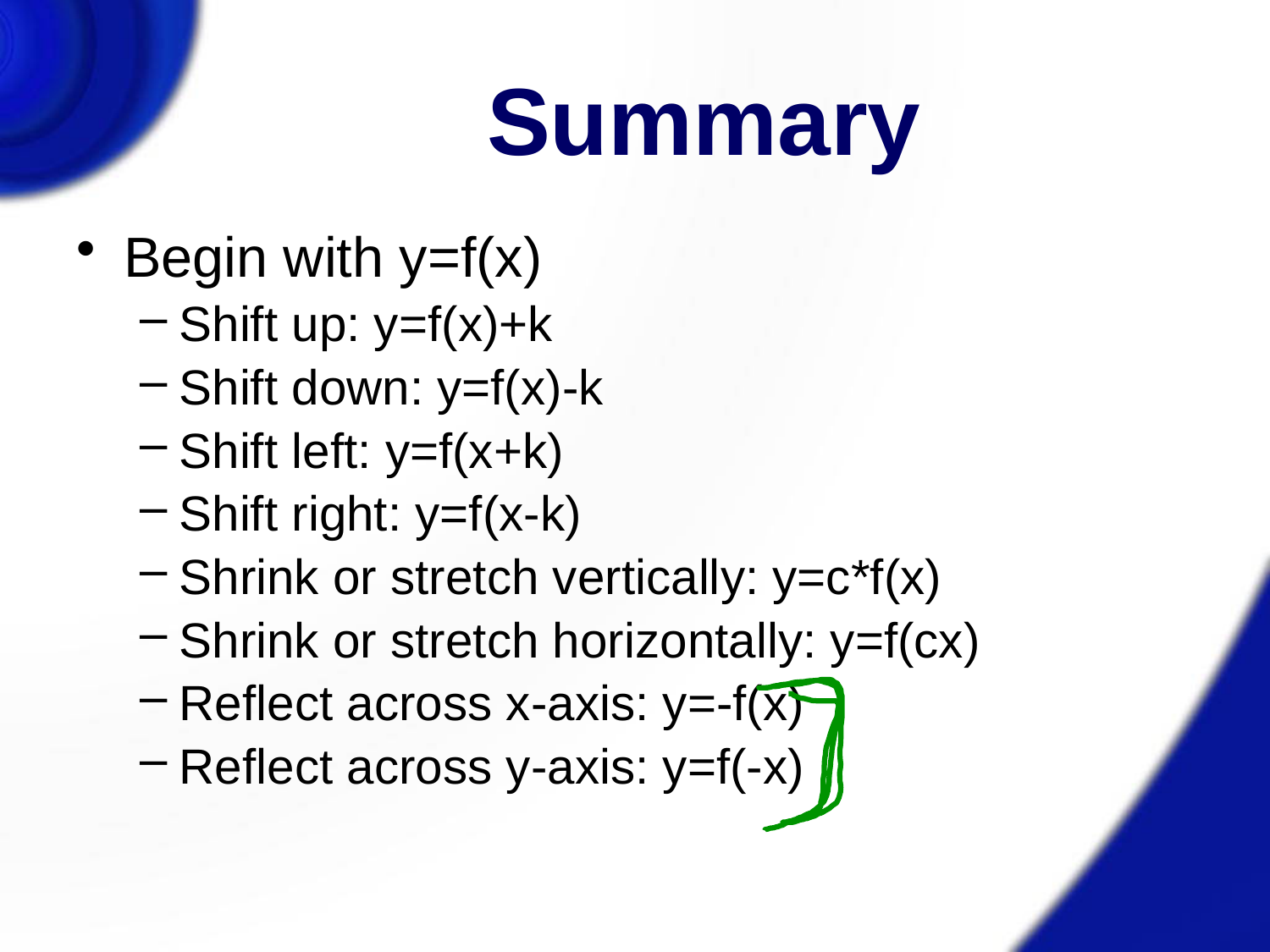

# Summary
Begin with y=f(x)
Shift up: y=f(x)+k
Shift down: y=f(x)-k
Shift left: y=f(x+k)
Shift right: y=f(x-k)
Shrink or stretch vertically: y=c*f(x)
Shrink or stretch horizontally: y=f(cx)
Reflect across x-axis: y=-f(x)
Reflect across y-axis: y=f(-x)